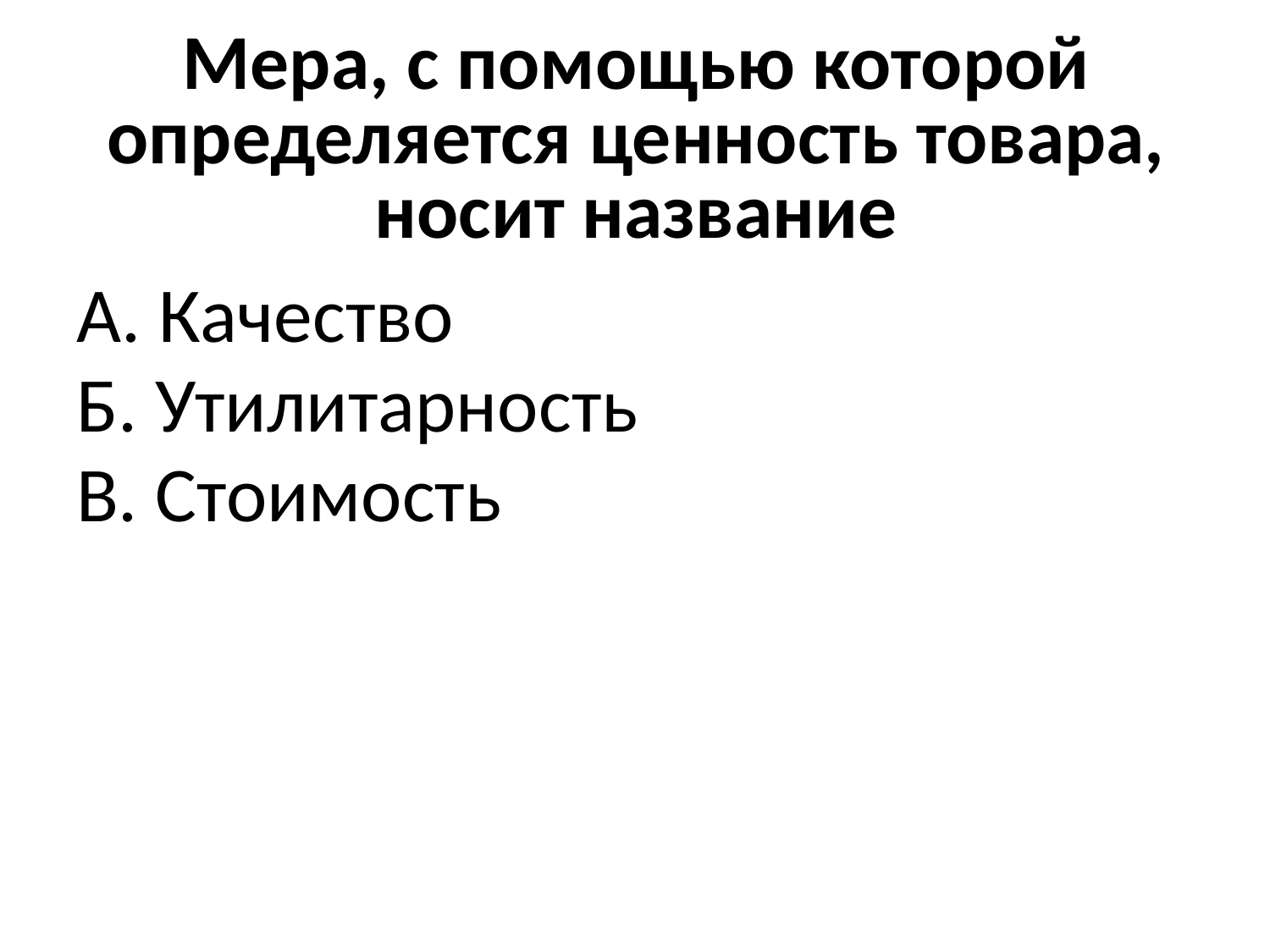

# Мера, с помощью которой определяется ценность товара, носит название
А. Качество
Б. Утилитарность
В. Стоимость